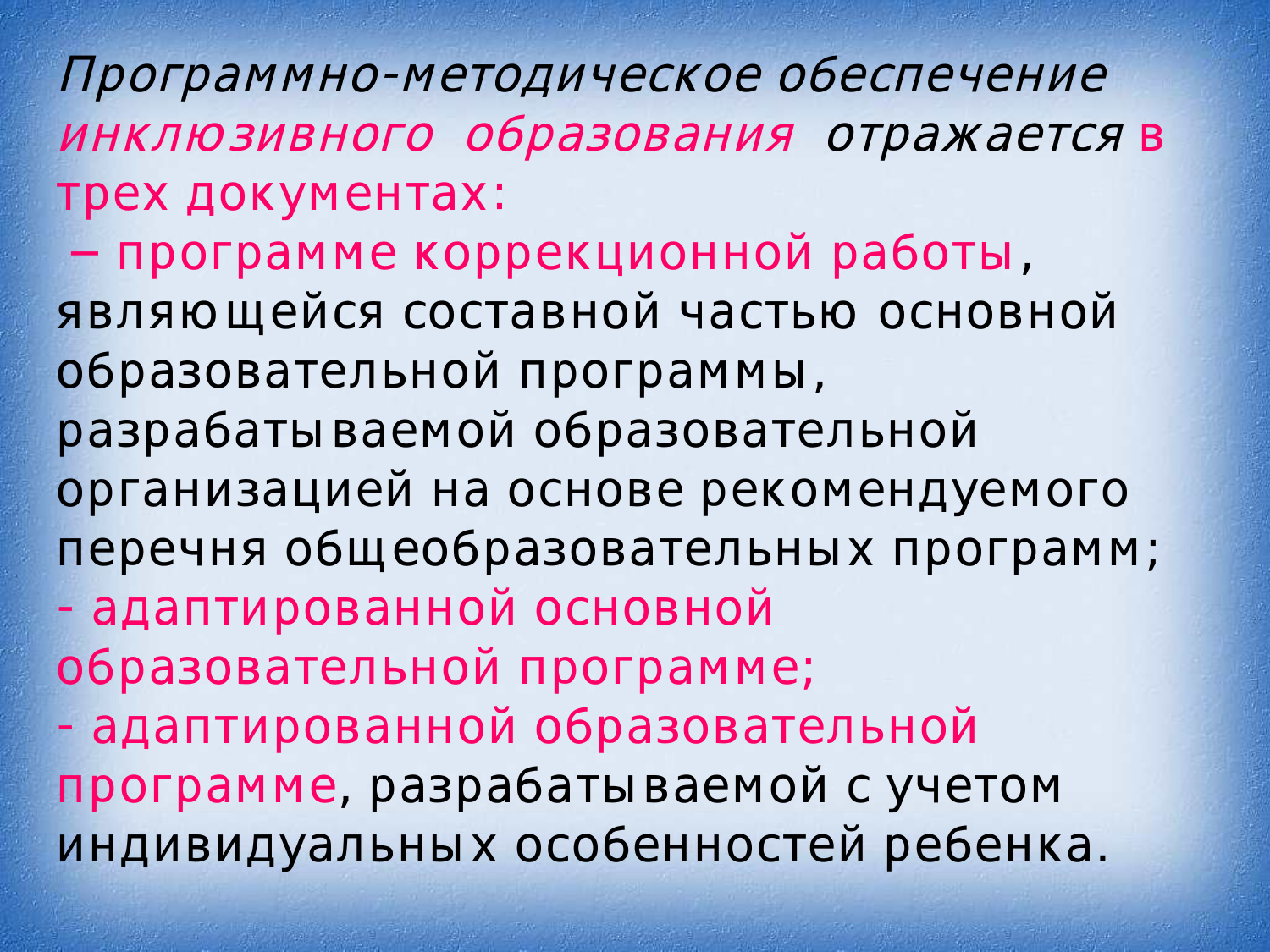

Программно-методическое обеспечение инклюзивного  образования  отражается в трех документах:
 – программе коррекционной работы, являющейся составной частью основной образовательной программы, разрабатываемой образовательной организацией на основе рекомендуемого перечня общеобразовательных программ;
- адаптированной основной образовательной программе;
- адаптированной образовательной программе, разрабатываемой с учетом индивидуальных особенностей ребенка.